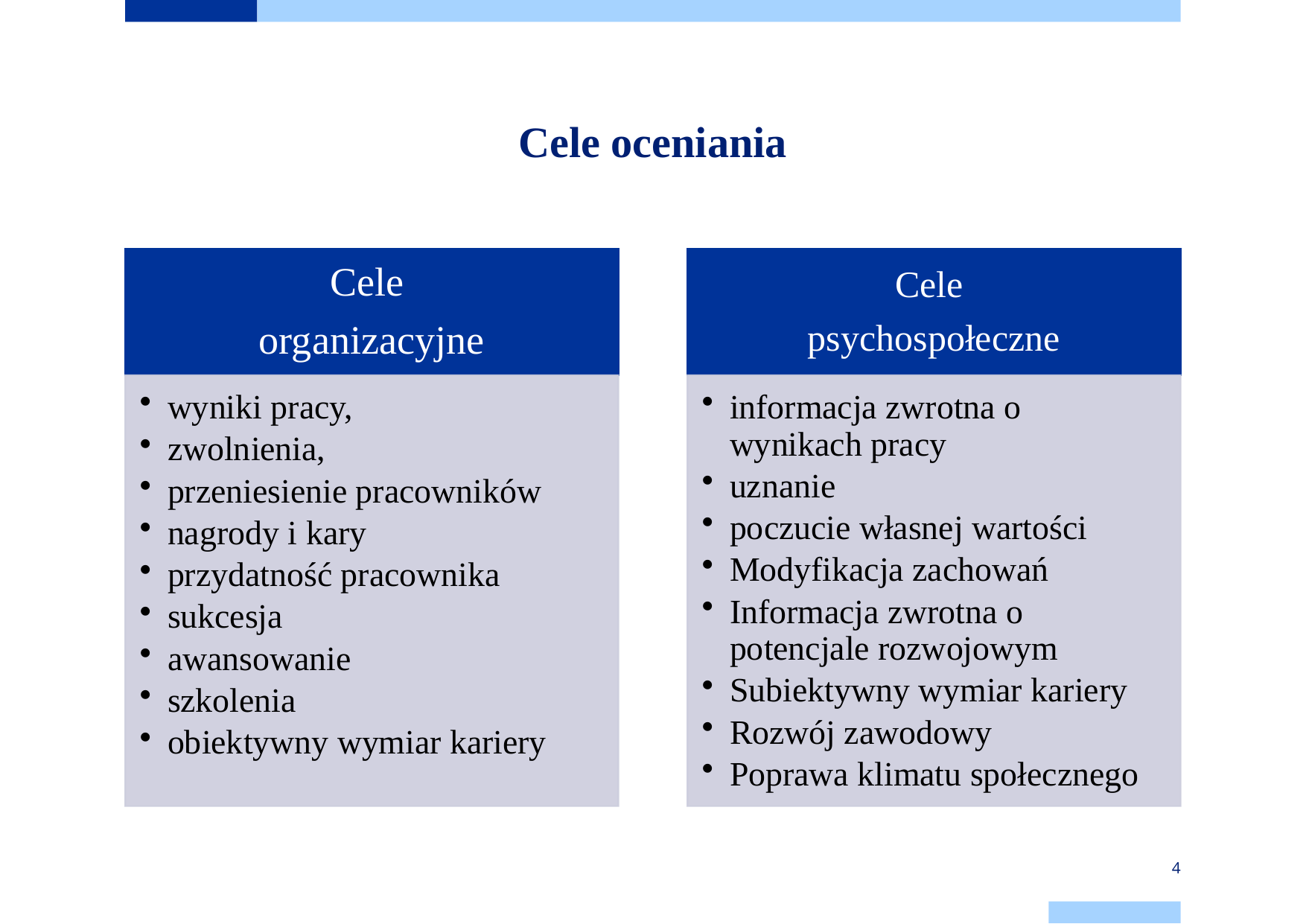

# Cele oceniania
Cele
organizacyjne
wyniki pracy,
zwolnienia,
przeniesienie pracowników
nagrody i kary
przydatność pracownika
sukcesja
awansowanie
szkolenia
obiektywny wymiar kariery
Cele
psychospołeczne
informacja zwrotna o wynikach pracy
uznanie
poczucie własnej wartości
Modyfikacja zachowań
Informacja zwrotna o potencjale rozwojowym
Subiektywny wymiar kariery
Rozwój zawodowy
Poprawa klimatu społecznego
4